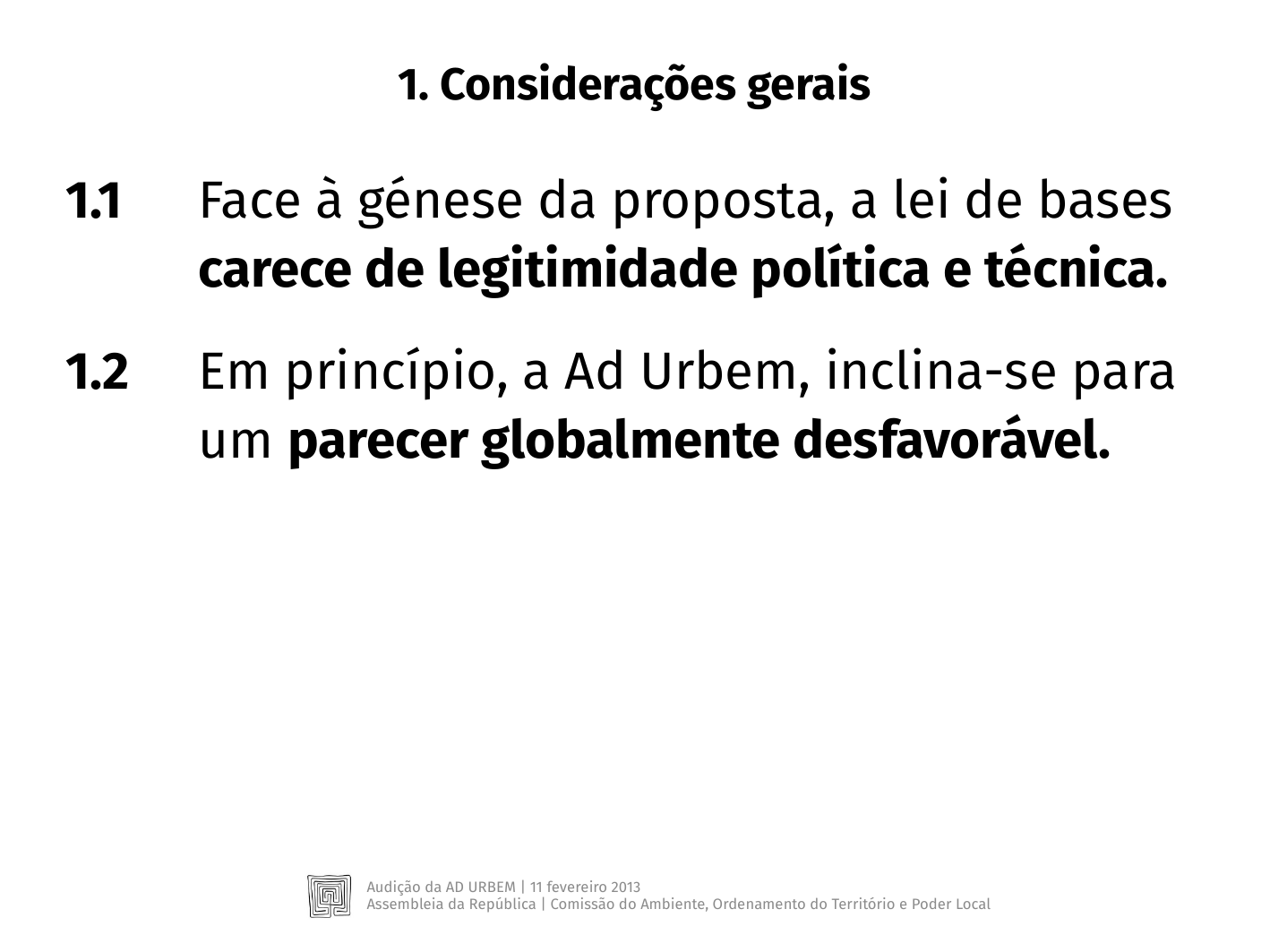

# 1. Considerações gerais
1.1	Face à génese da proposta, a lei de bases carece de legitimidade política e técnica.
1.2	Em princípio, a Ad Urbem, inclina-se para um parecer globalmente desfavorável.
Audição da Ad Urbem | 11 fevereiro 2013
Assembleia da República | Comissão do Ambiente, Ordenamento do Território e Poder Local